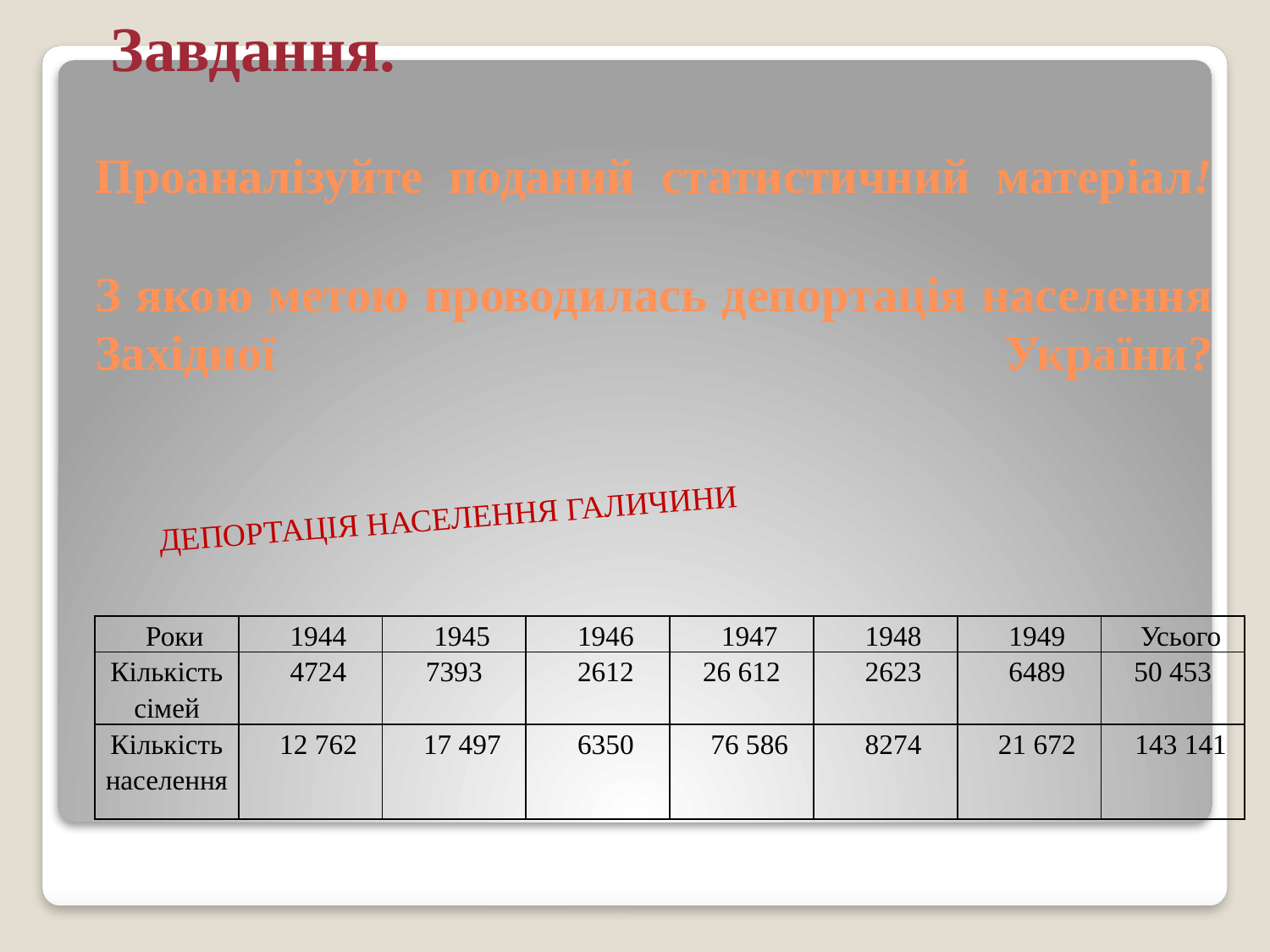

# Завдання. Проаналізуйте поданий статистичний матеріал! З якою метою проводилась депортація населення Західної України?
ДЕПОРТАЦІЯ НАСЕЛЕННЯ ГАЛИЧИНИ
| Роки | 1944 | 1945 | 1946 | 1947 | 1948 | 1949 | Усього |
| --- | --- | --- | --- | --- | --- | --- | --- |
| Кількість сімей | 4724 | 7393 | 2612 | 26 612 | 2623 | 6489 | 50 453 |
| Кількість населення | 12 762 | 17 497 | 6350 | 76 586 | 8274 | 21 672 | 143 141 |